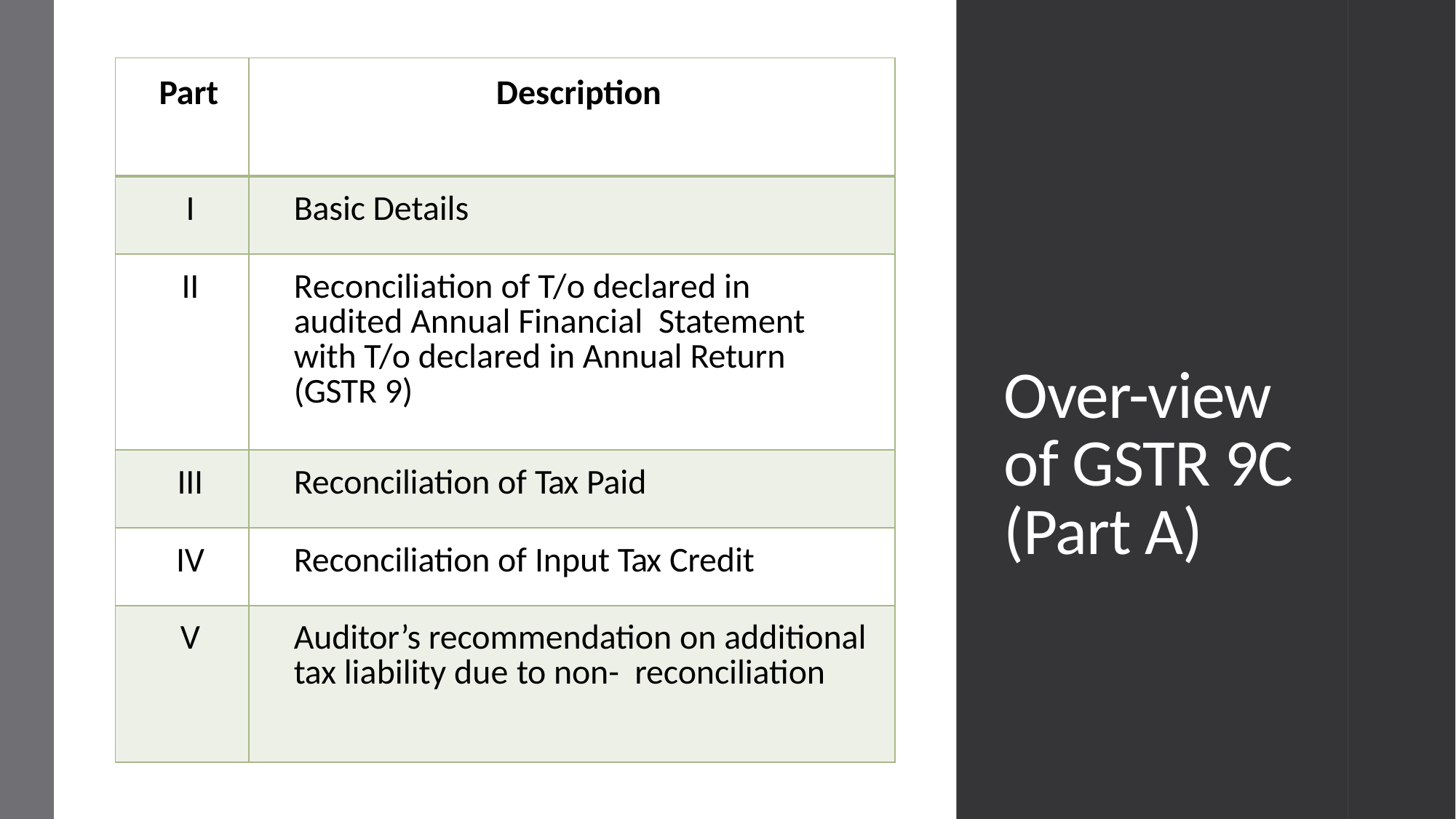

| Part | Description |
| --- | --- |
| I | Basic Details |
| II | Reconciliation of T/o declared in audited Annual Financial Statement with T/o declared in Annual Return (GSTR 9) |
| III | Reconciliation of Tax Paid |
| IV | Reconciliation of Input Tax Credit |
| V | Auditor’s recommendation on additional tax liability due to non- reconciliation |
# Over-view of GSTR 9C (Part A)
CA DHARA GANDHI